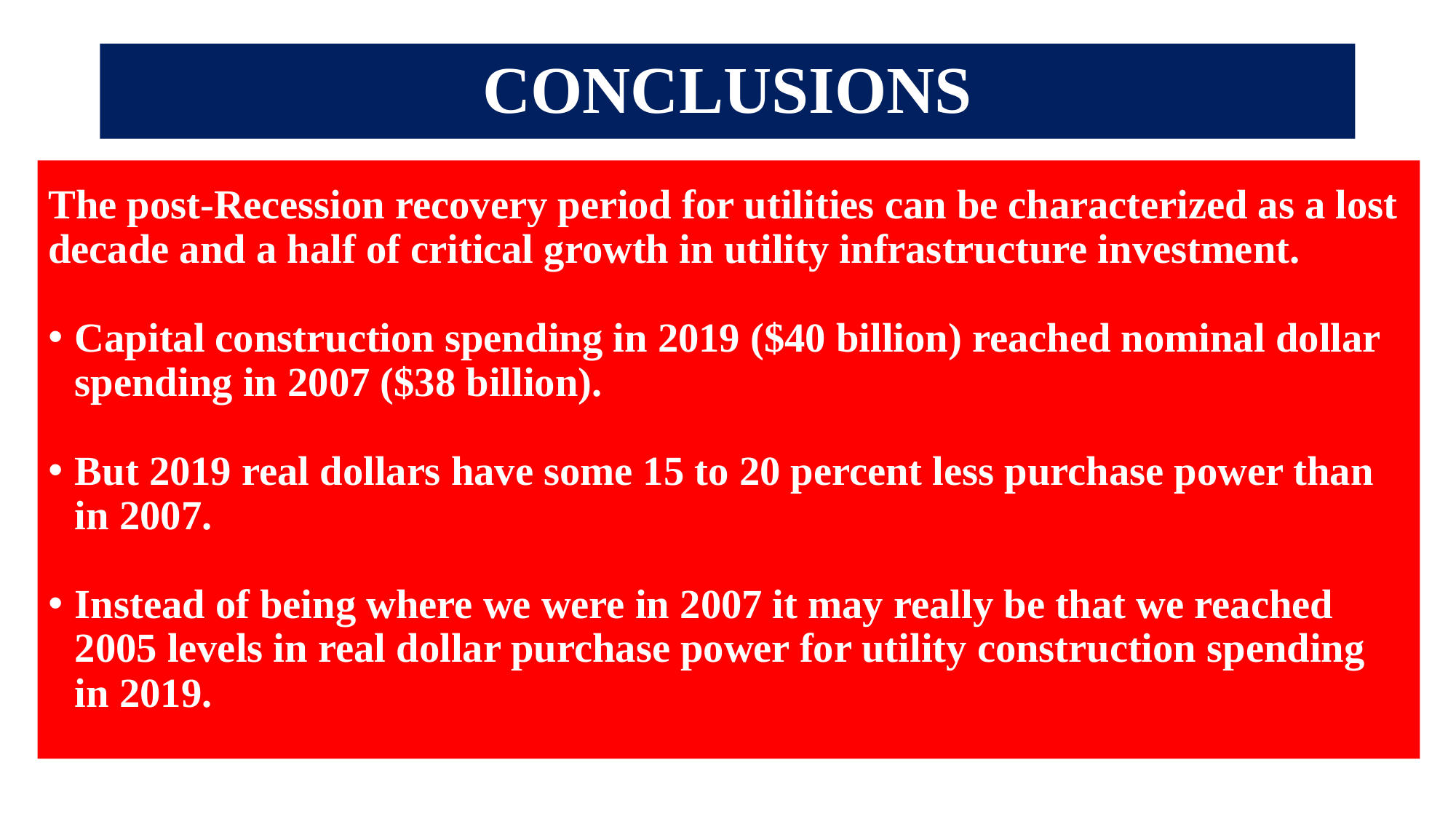

# CONCLUSIONS

The post-Recession recovery period for utilities can be characterized as a lost decade and a half of critical growth in utility infrastructure investment.

Capital construction spending in 2019 ($40 billion) reached nominal dollar spending in 2007 ($38 billion).

But 2019 real dollars have some 15 to 20 percent less purchase power than in 2007.

Instead of being where we were in 2007 it may really be that we reached 2005 levels in real dollar purchase power for utility construction spending in 2019.